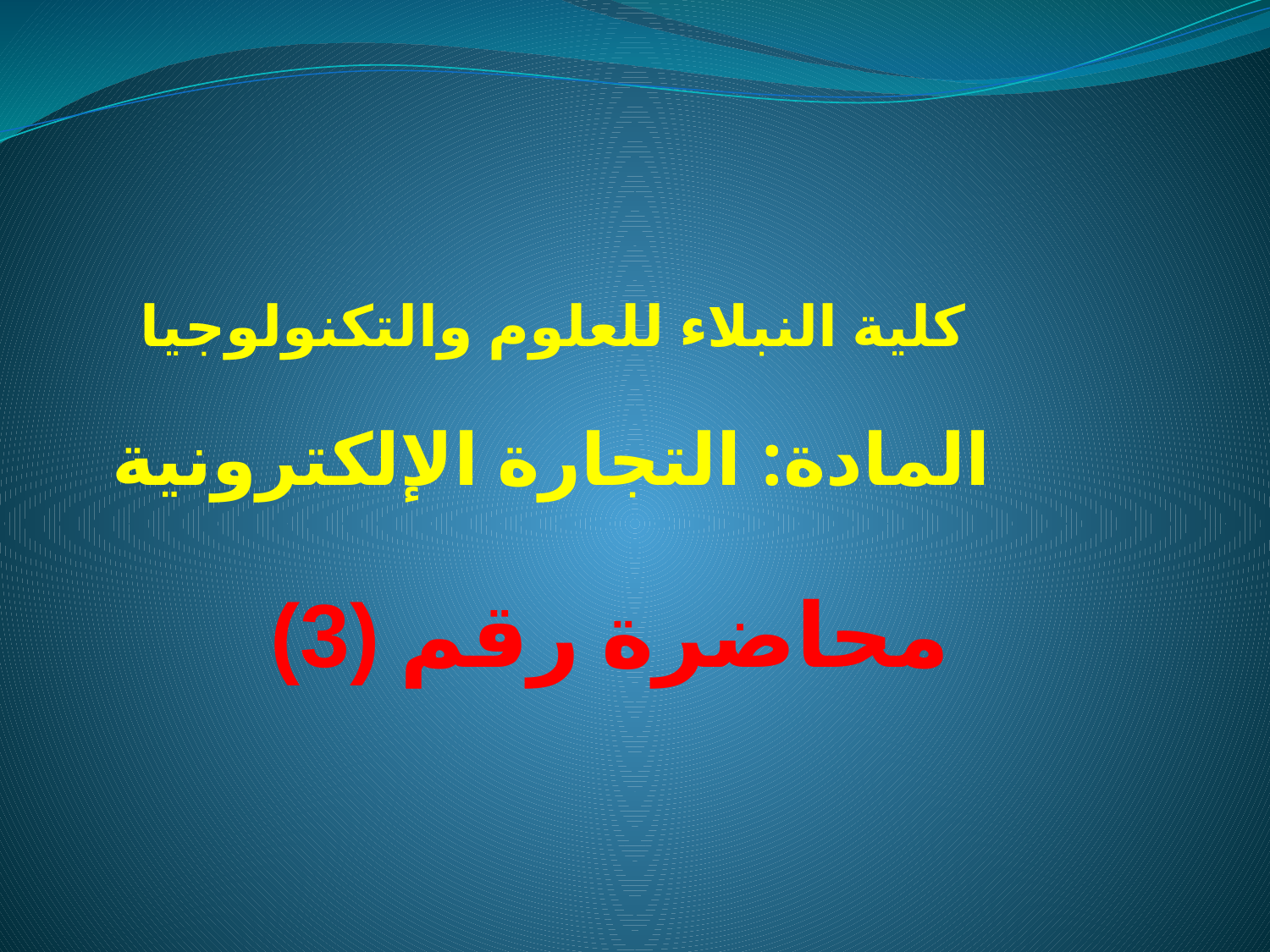

# كلية النبلاء للعلوم والتكنولوجيا المادة: التجارة الإلكترونية
 محاضرة رقم (3)